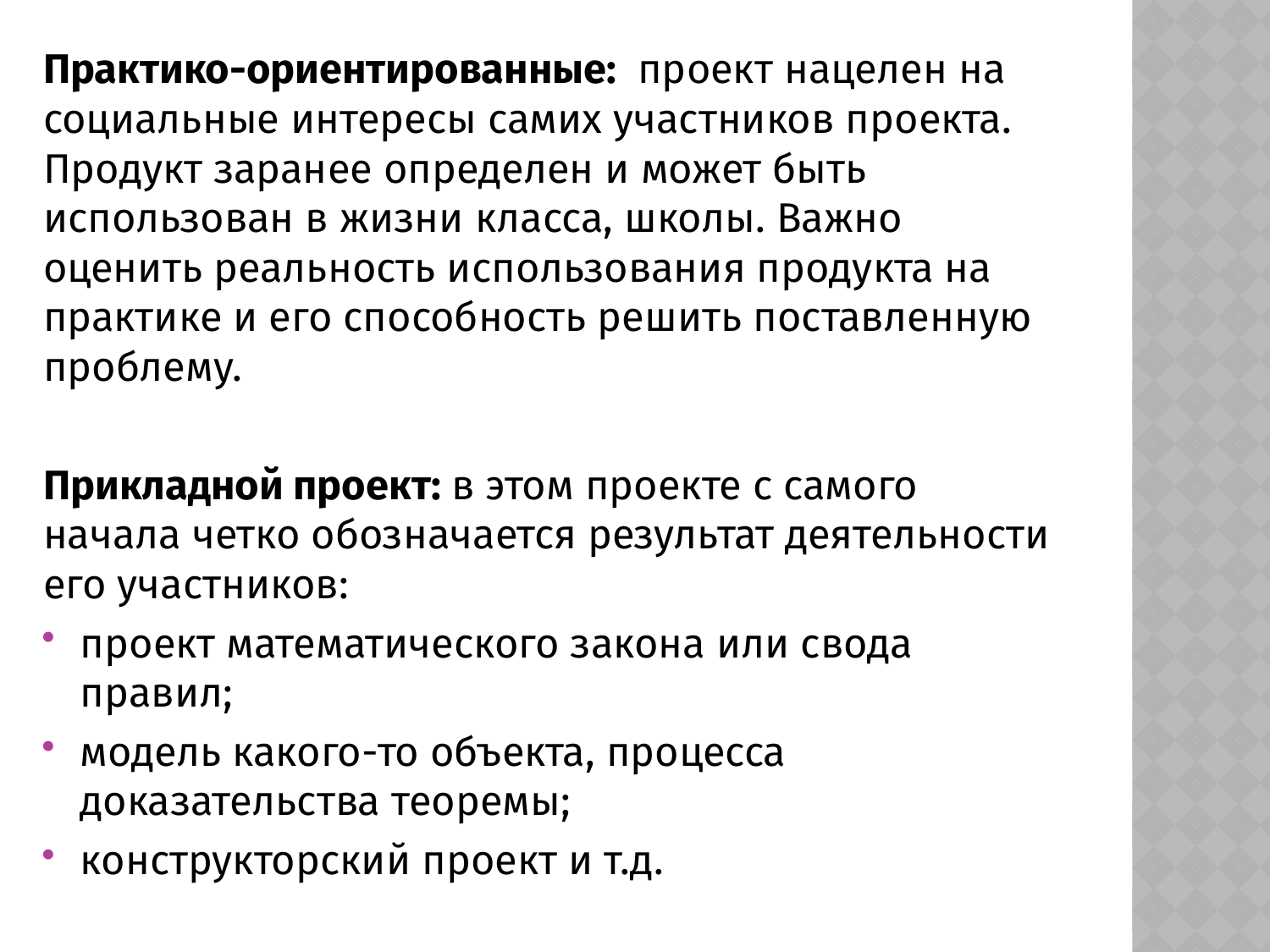

Практико-ориентированные:  проект нацелен на социальные интересы самих участников проекта. Продукт заранее определен и может быть использован в жизни класса, школы. Важно оценить реальность использования продукта на практике и его способность решить поставленную проблему.

Прикладной проект: в этом проекте с самого начала четко обозначается результат деятельности его участников:
проект математического закона или свода правил;
модель какого-то объекта, процесса доказательства теоремы;
конструкторский проект и т.д.

#